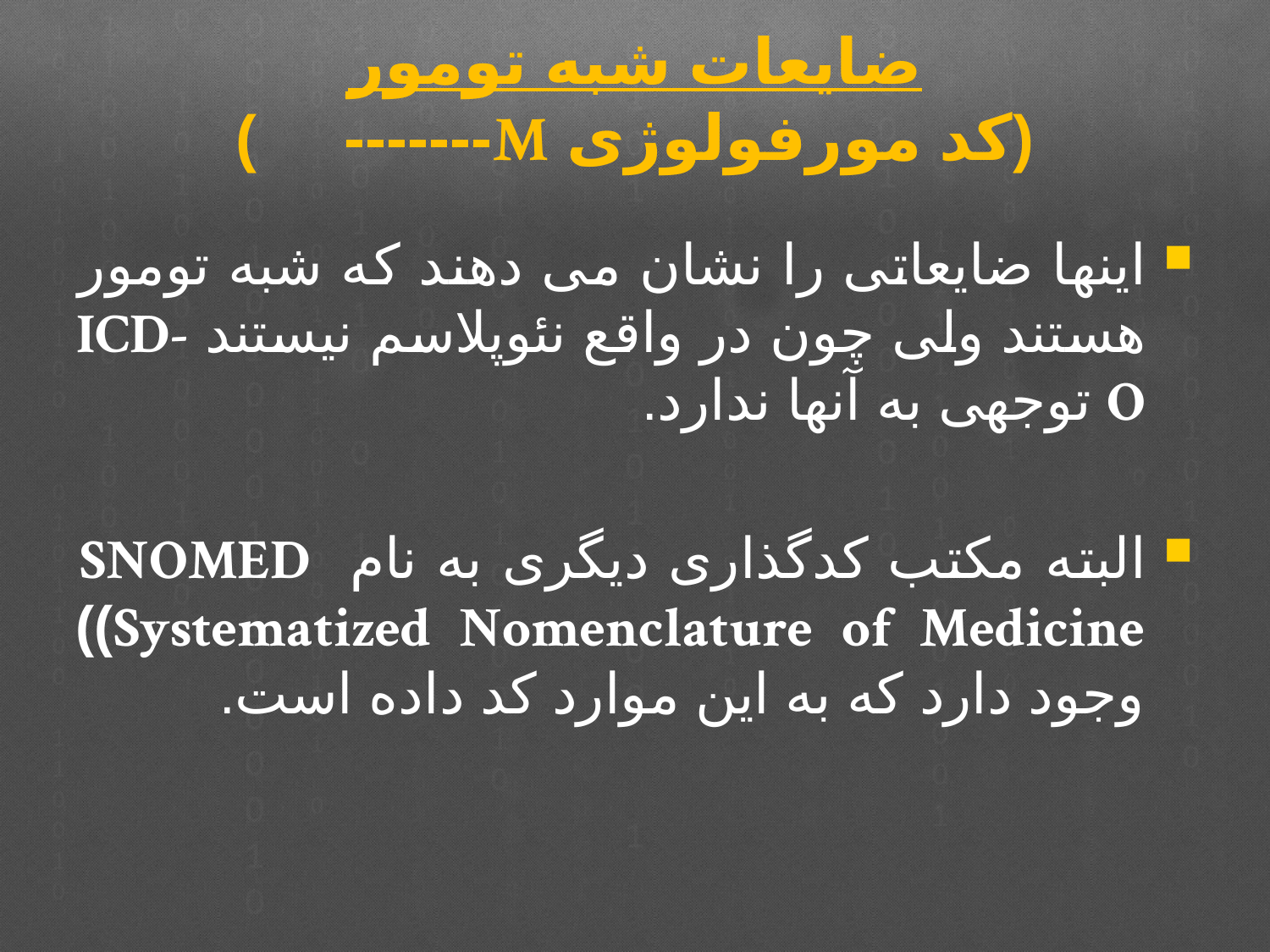

# ضایعات شبه تومور (کد مورفولوژی M-------     )
اینها ضایعاتی را نشان می دهند که شبه تومور هستند ولی چون در واقع نئوپلاسم نیستند ICD-O توجهی به آنها ندارد.

البته مکتب کدگذاری دیگری به نام  SNOMED Systematized Nomenclature of Medicine)) وجود دارد که به این موارد کد داده است.